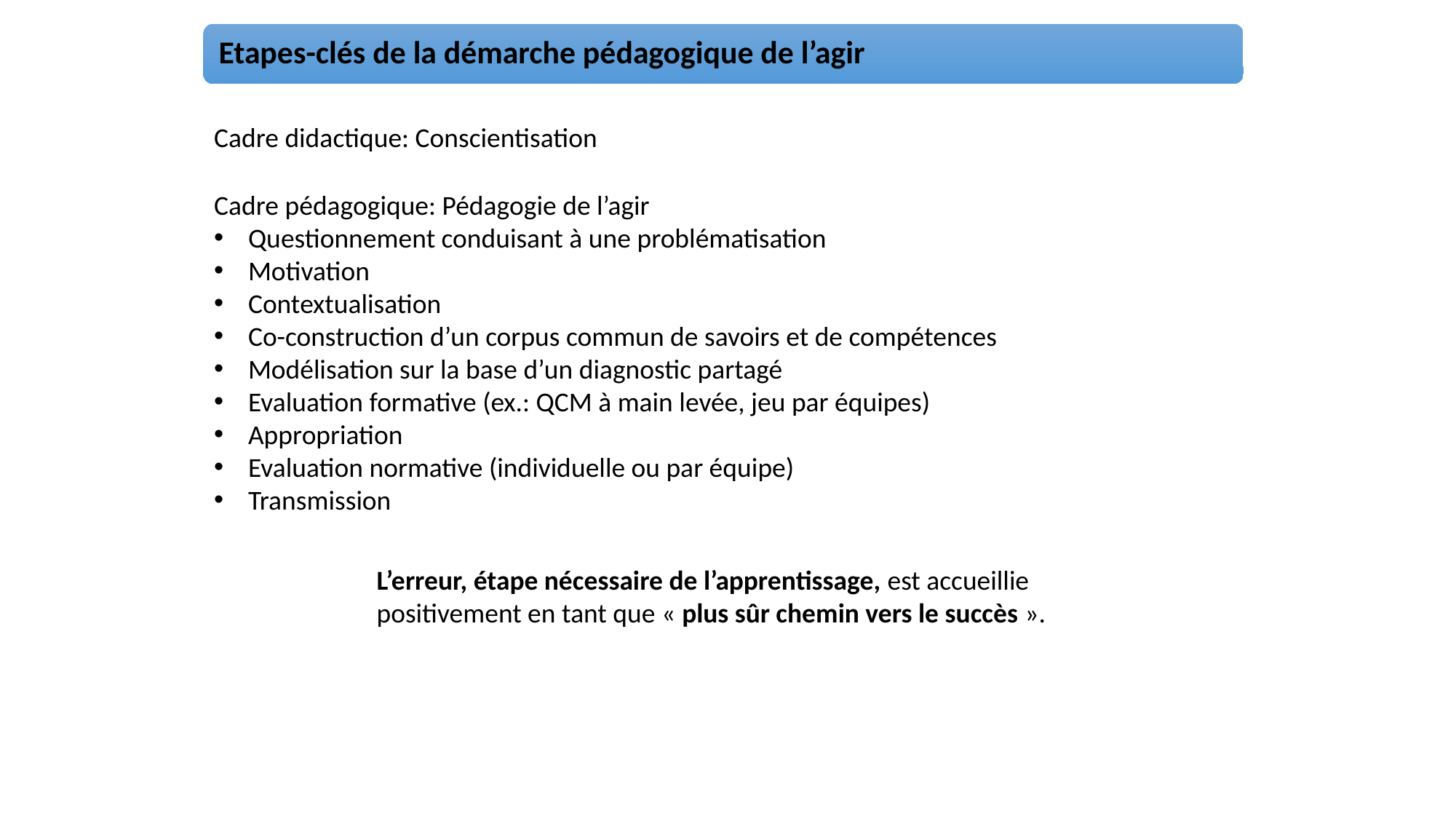

Etapes-clés de la démarche pédagogique de l’agir
Cadre didactique: Conscientisation
Cadre pédagogique: Pédagogie de l’agir
Questionnement conduisant à une problématisation
Motivation
Contextualisation
Co-construction d’un corpus commun de savoirs et de compétences
Modélisation sur la base d’un diagnostic partagé
Evaluation formative (ex.: QCM à main levée, jeu par équipes)
Appropriation
Evaluation normative (individuelle ou par équipe)
Transmission

L’erreur, étape nécessaire de l’apprentissage, est accueillie positivement en tant que « plus sûr chemin vers le succès ».